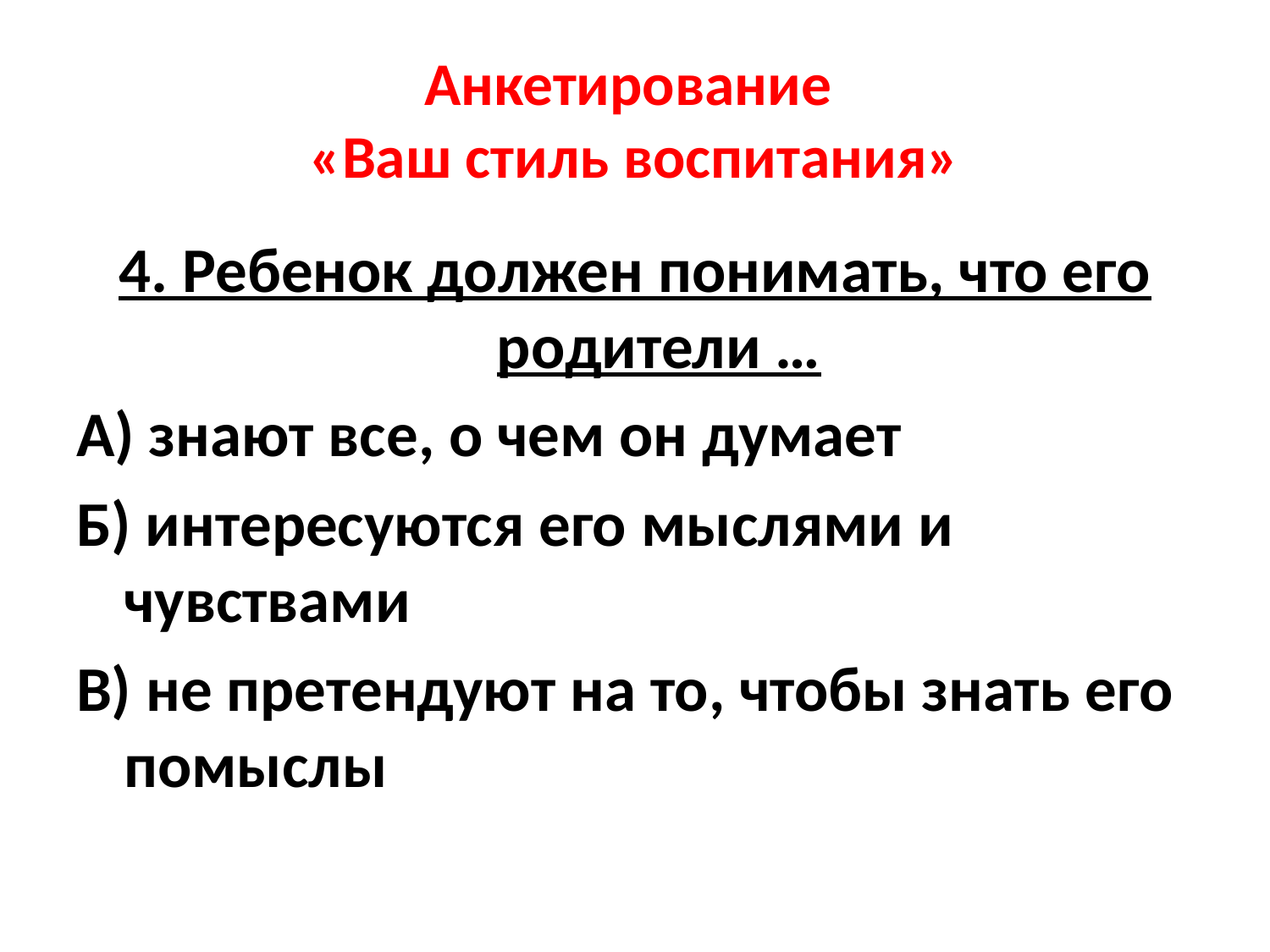

# Анкетирование «Ваш стиль воспитания»
4. Ребенок должен понимать, что его родители …
А) знают все, о чем он думает
Б) интересуются его мыслями и чувствами
В) не претендуют на то, чтобы знать его помыслы